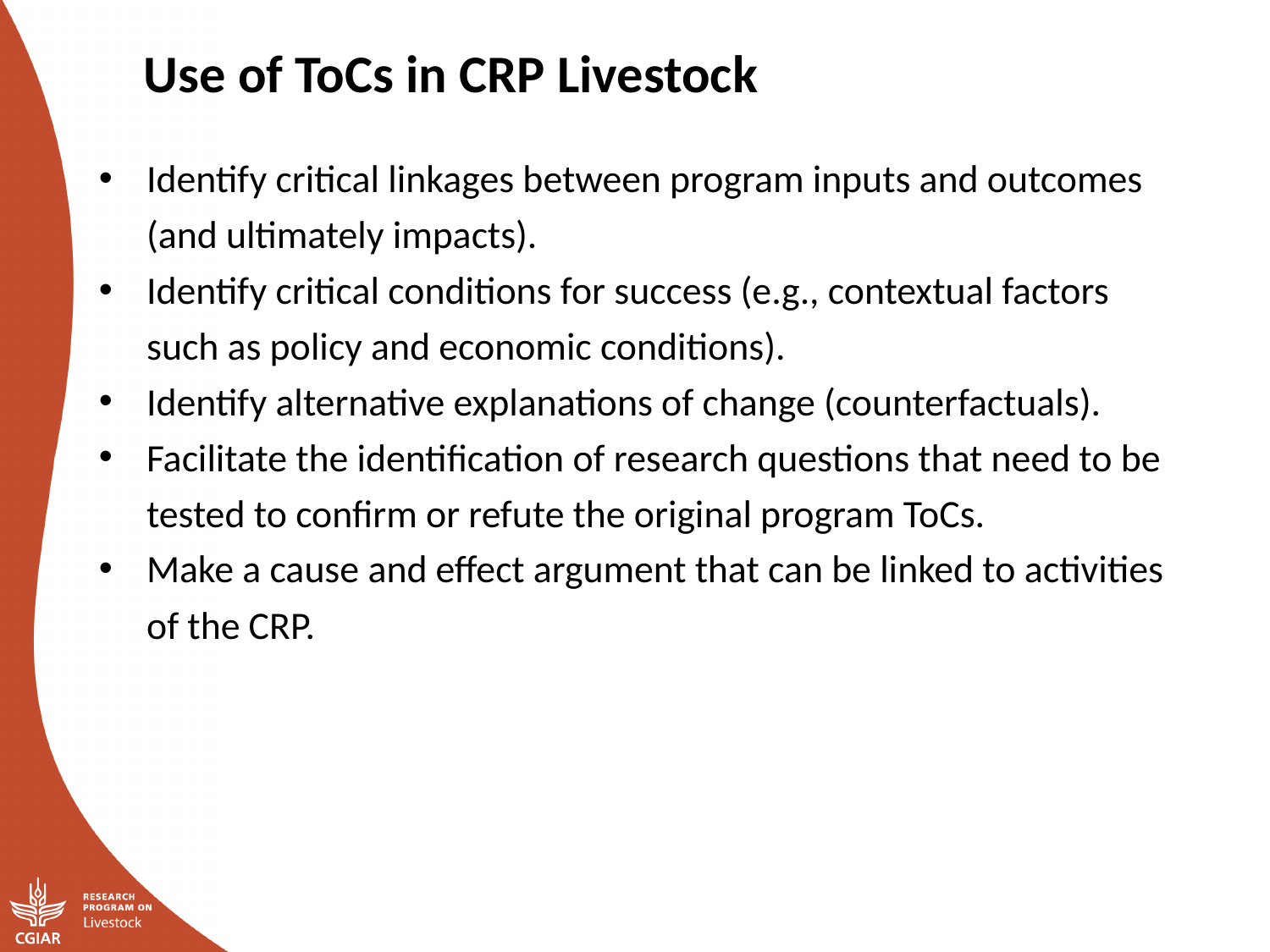

Use of ToCs in CRP Livestock
Identify critical linkages between program inputs and outcomes (and ultimately impacts).
Identify critical conditions for success (e.g., contextual factors such as policy and economic conditions).
Identify alternative explanations of change (counterfactuals).
Facilitate the identification of research questions that need to be tested to confirm or refute the original program ToCs.
Make a cause and effect argument that can be linked to activities of the CRP.